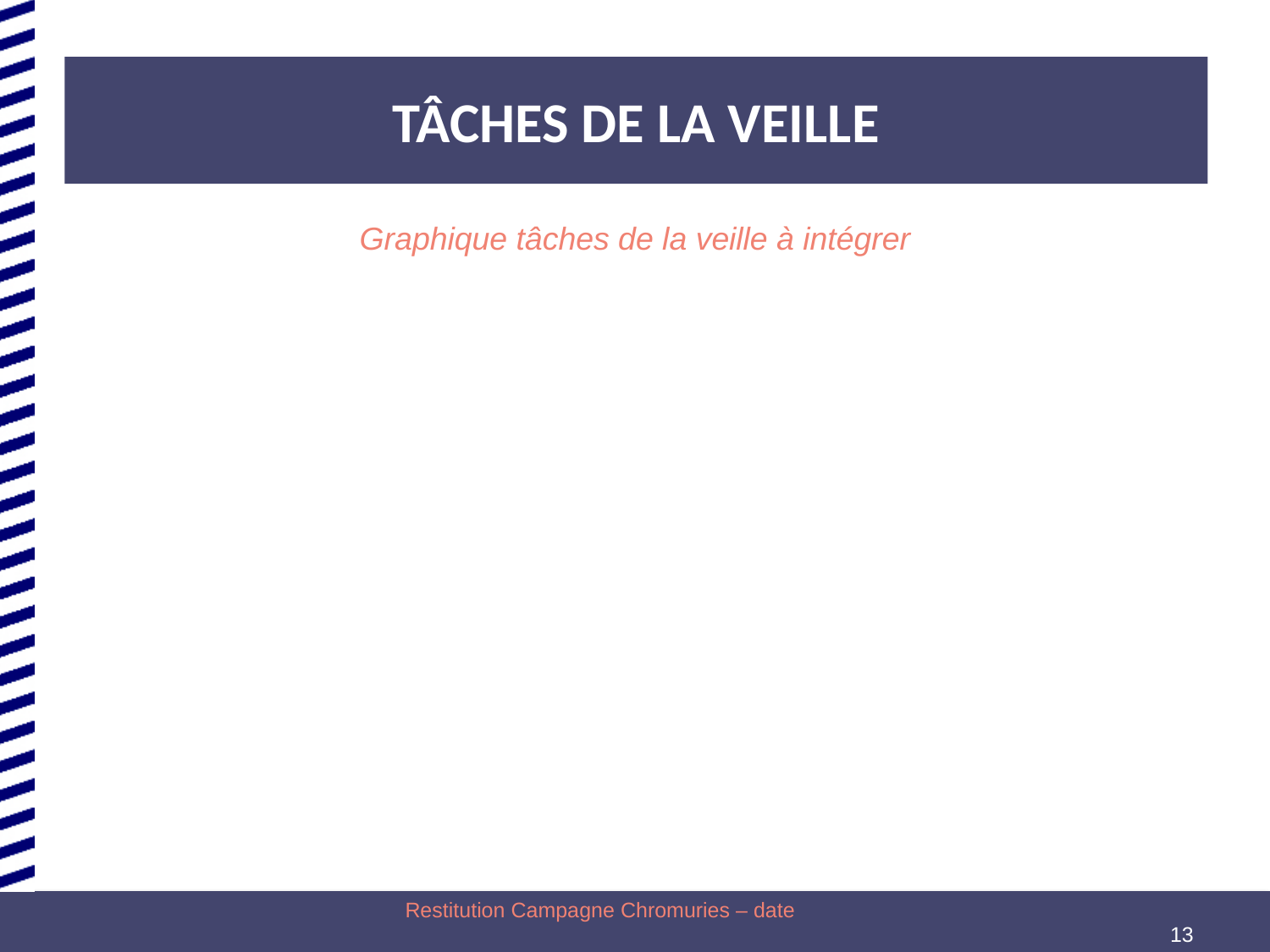

# Tâches dE LA VEILLE
Graphique tâches de la veille à intégrer

Restitution Campagne Chromuries – date
13